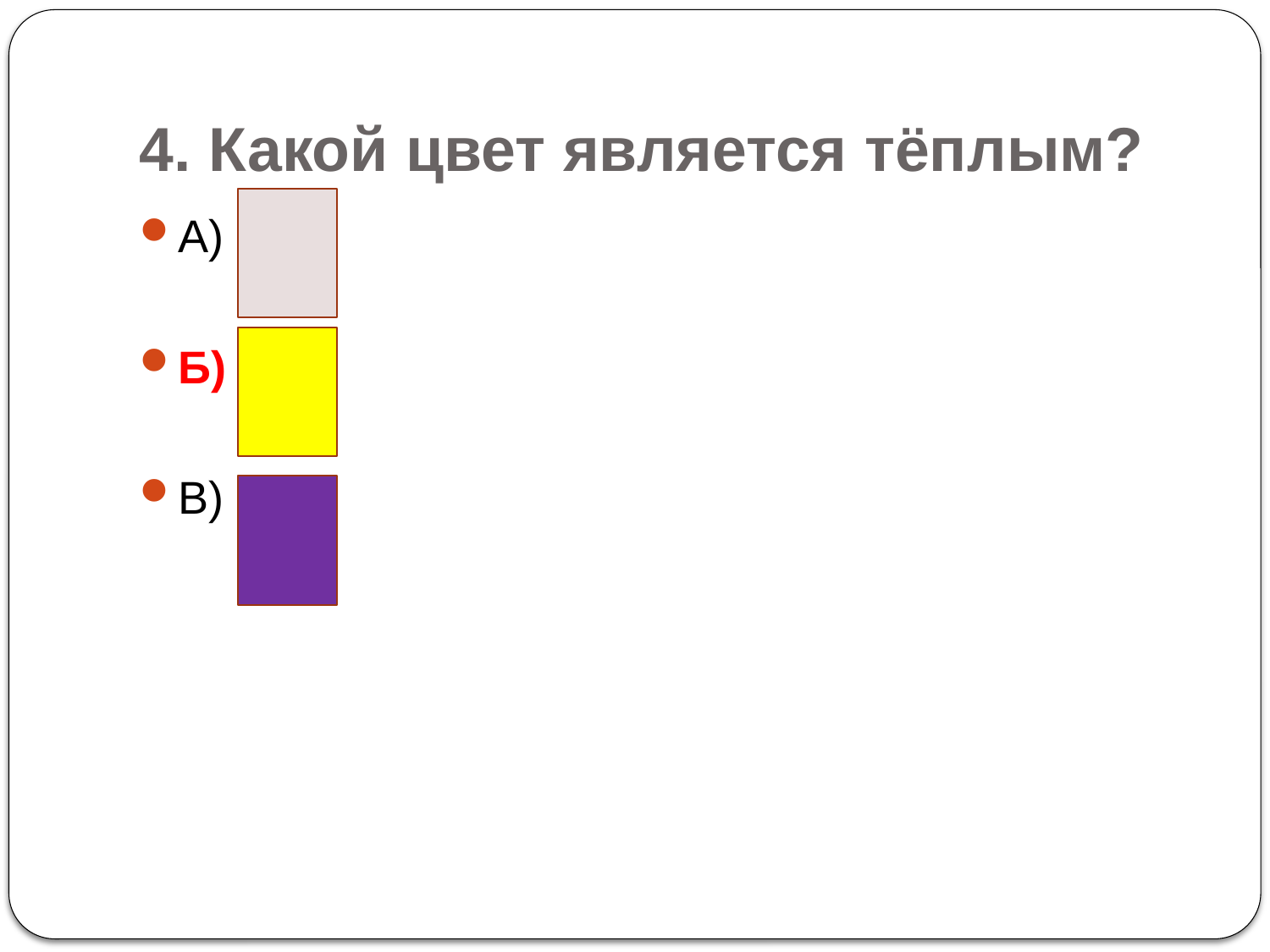

# 4. Какой цвет является тёплым?

А)

Б)

В)